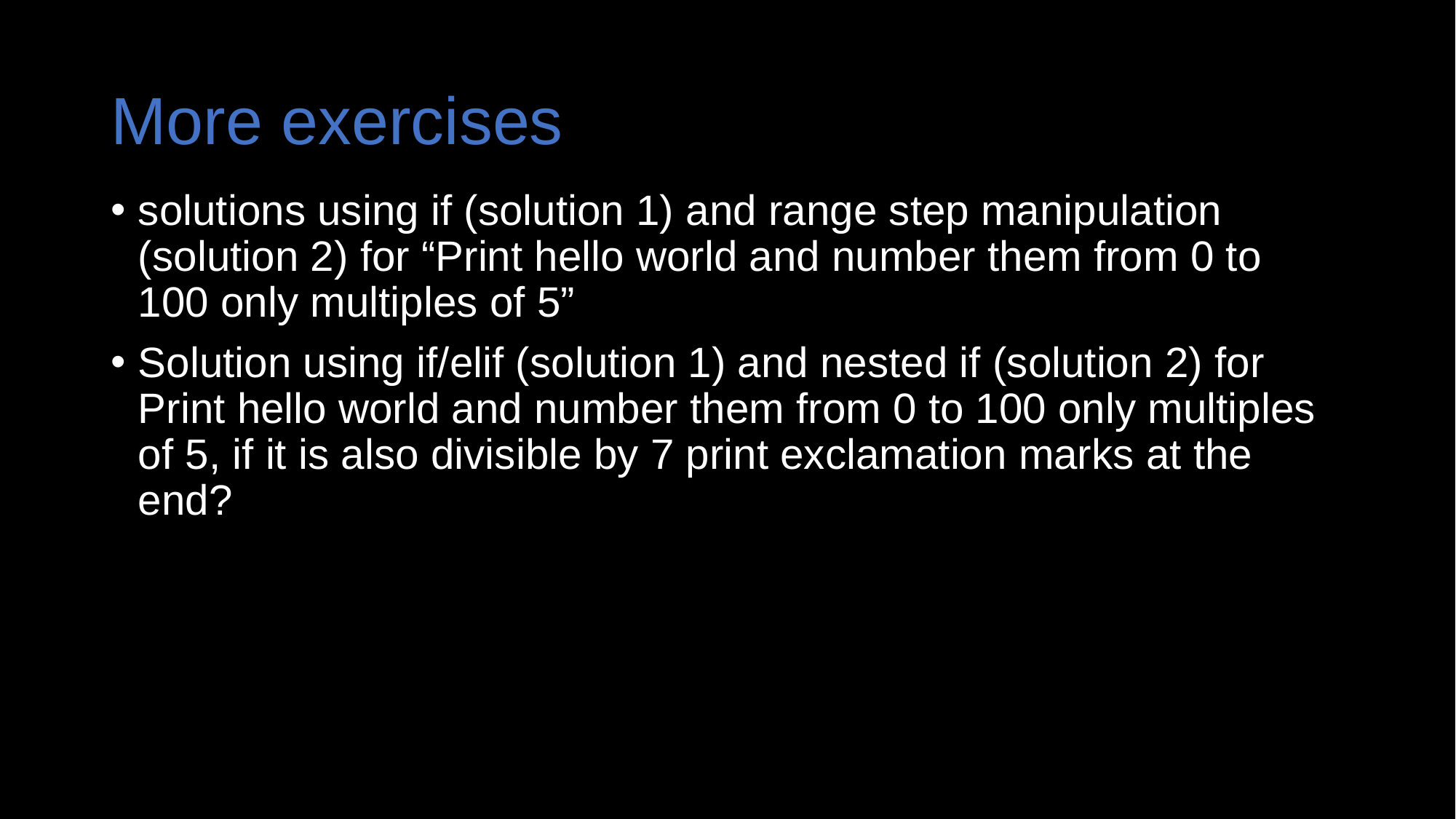

# More exercises
solutions using if (solution 1) and range step manipulation (solution 2) for “Print hello world and number them from 0 to 100 only multiples of 5”
Solution using if/elif (solution 1) and nested if (solution 2) for Print hello world and number them from 0 to 100 only multiples of 5, if it is also divisible by 7 print exclamation marks at the end?